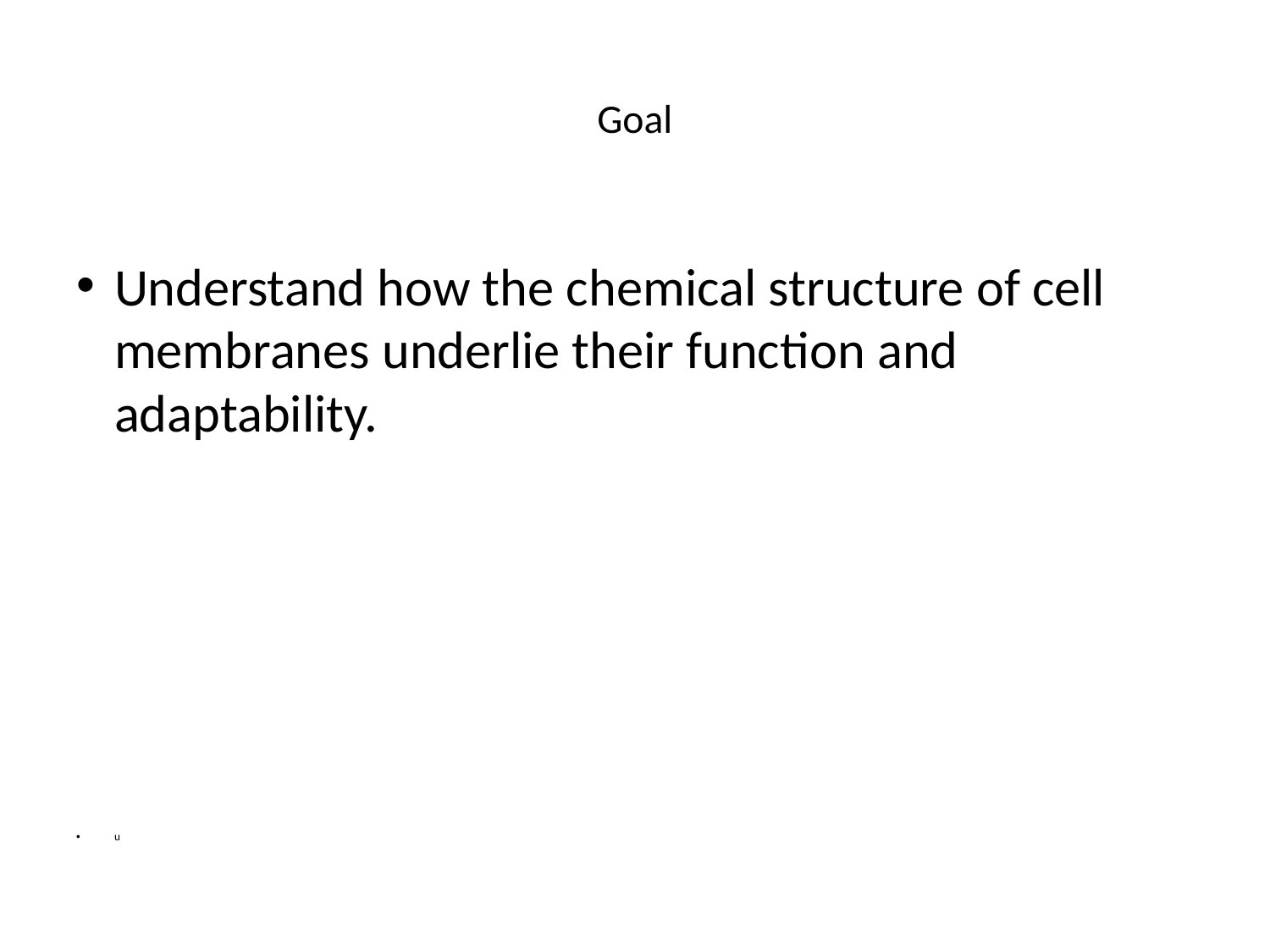

# Goal

Understand how the chemical structure of cell membranes underlie their function and adaptability.

u